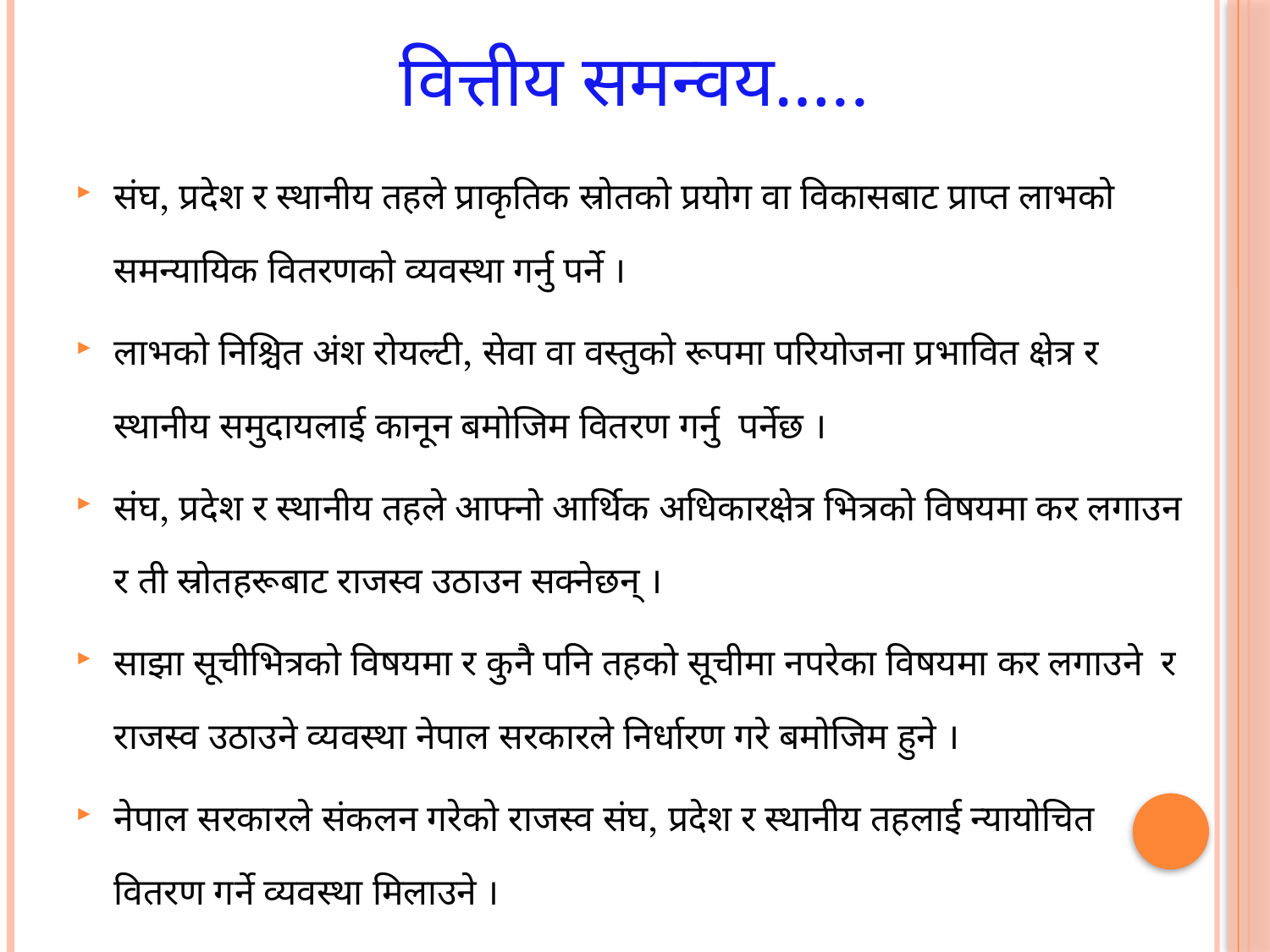

# वित्तीय समन्वय…..
संघ, प्रदेश र स्थानीय तहले प्राकृतिक स्रोतको प्रयोग वा विकासबाट प्राप्त लाभको समन्यायिक वितरणको व्यवस्था गर्नु पर्ने ।
लाभको निश्चित अंश रोयल्टी, सेवा वा वस्तुको रूपमा परियोजना प्रभावित क्षेत्र र स्थानीय समुदायलाई कानून बमोजिम वितरण गर्नु  पर्नेछ ।
संघ, प्रदेश र स्थानीय तहले आफ्नो आर्थिक अधिकारक्षेत्र भित्रको विषयमा कर लगाउन र ती स्रोतहरूबाट राजस्व उठाउन सक्नेछन् ।
साझा सूचीभित्रको विषयमा र कुनै पनि तहको सूचीमा नपरेका विषयमा कर लगाउने  र राजस्व उठाउने व्यवस्था नेपाल सरकारले निर्धारण गरे बमोजिम हुने ।
नेपाल सरकारले संकलन गरेको राजस्व संघ, प्रदेश र स्थानीय तहलाई न्यायोचित वितरण गर्ने व्यवस्था मिलाउने ।